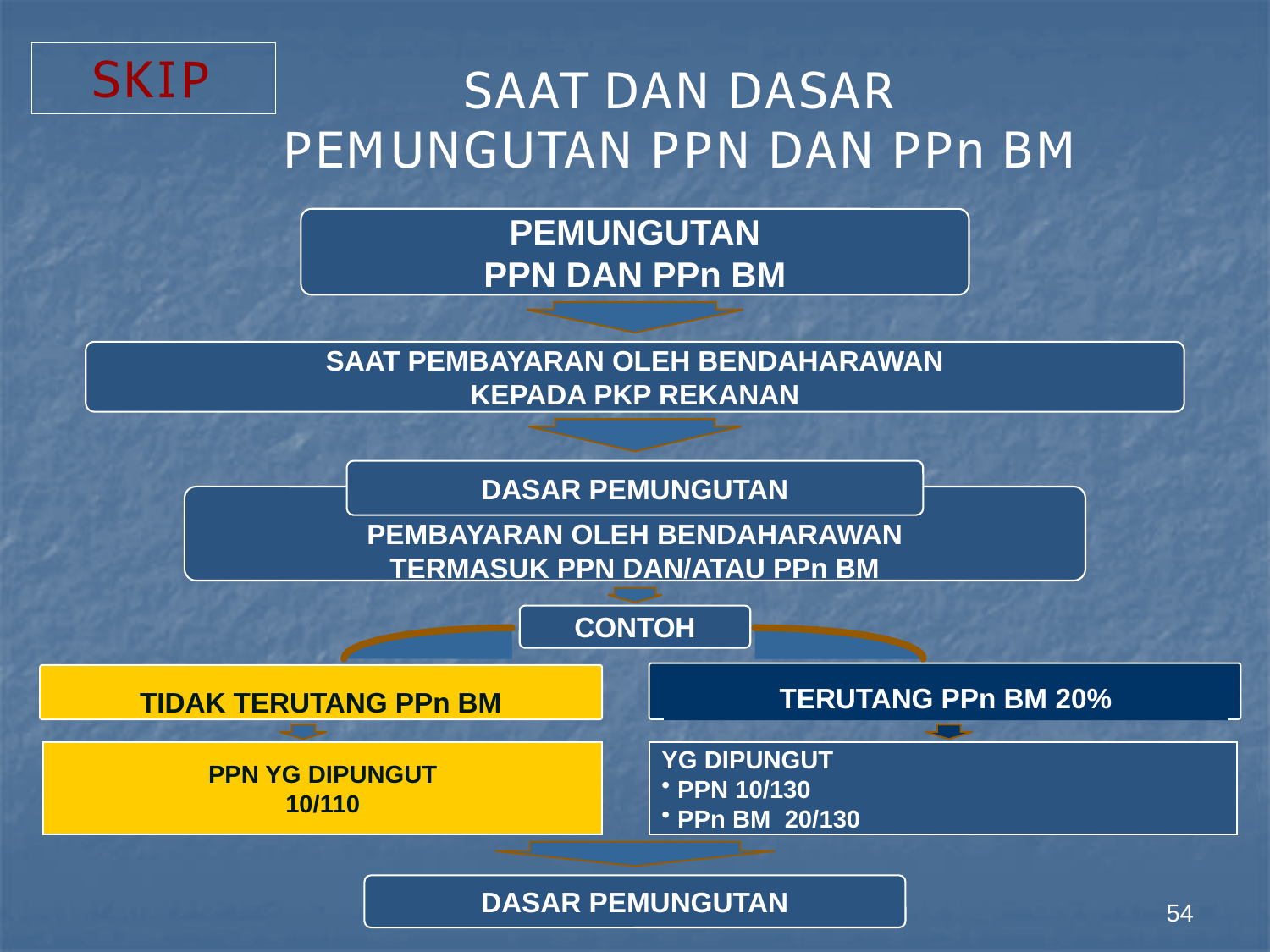

SKIP
# SAAT DAN DASAR PEMUNGUTAN PPN DAN PPn BM
PEMUNGUTAN
PPN DAN PPn BM

SAAT PEMBAYARAN OLEH BENDAHARAWAN
KEPADA PKP REKANAN

DASAR PEMUNGUTAN

PEMBAYARAN OLEH BENDAHARAWAN
TERMASUK PPN DAN/ATAU PPn BM

CONTOH

TERUTANG PPn BM 20%
TIDAK TERUTANG PPn BM

PPN YG DIPUNGUT
10/110
YG DIPUNGUT
PPN 10/130
PPn BM  20/130

54
DASAR PEMUNGUTAN